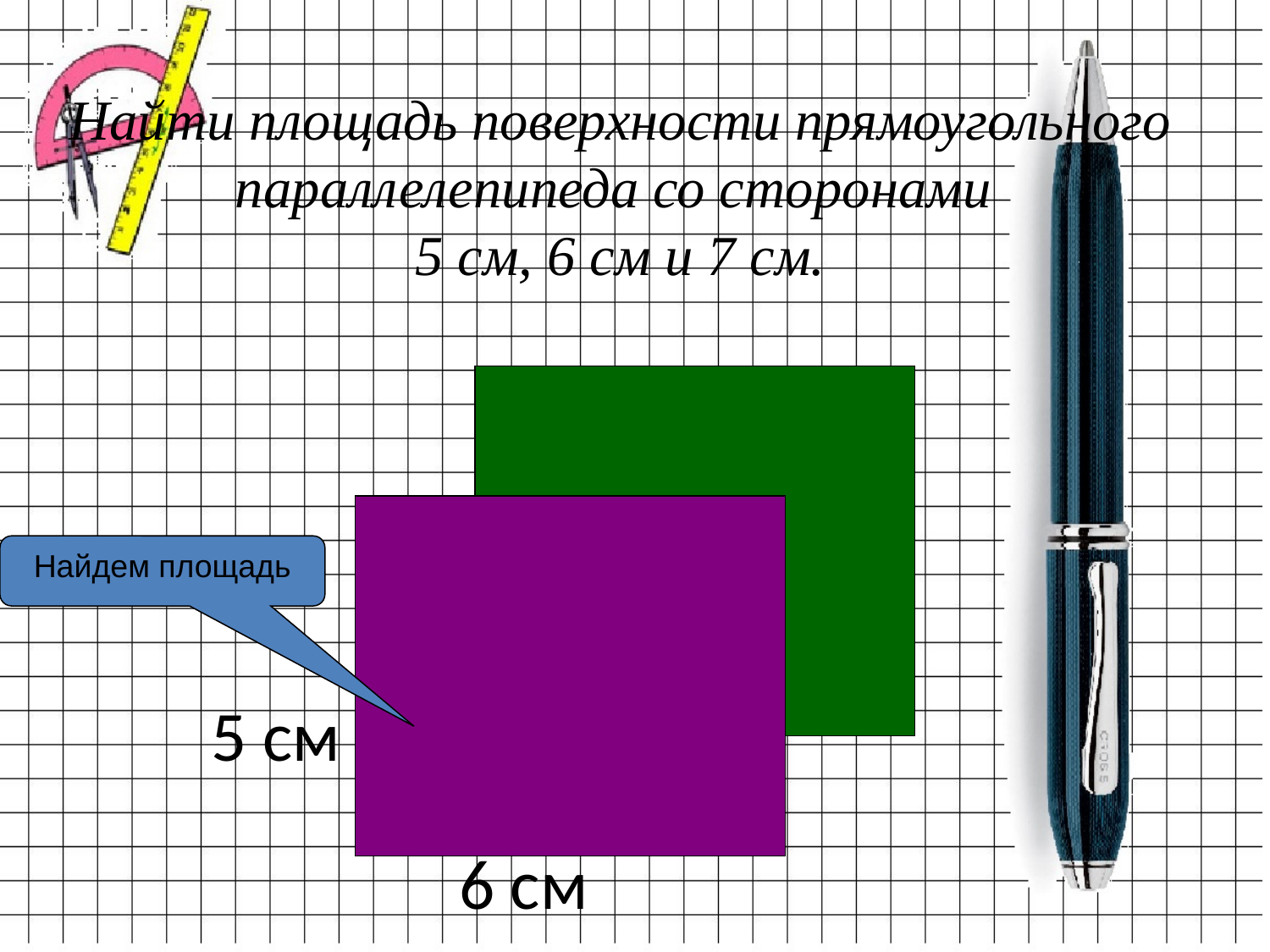

Найти площадь поверхности прямоугольного параллелепипеда со сторонами
5 см, 6 см и 7 см.

Найдем площадь
5 см
6 см